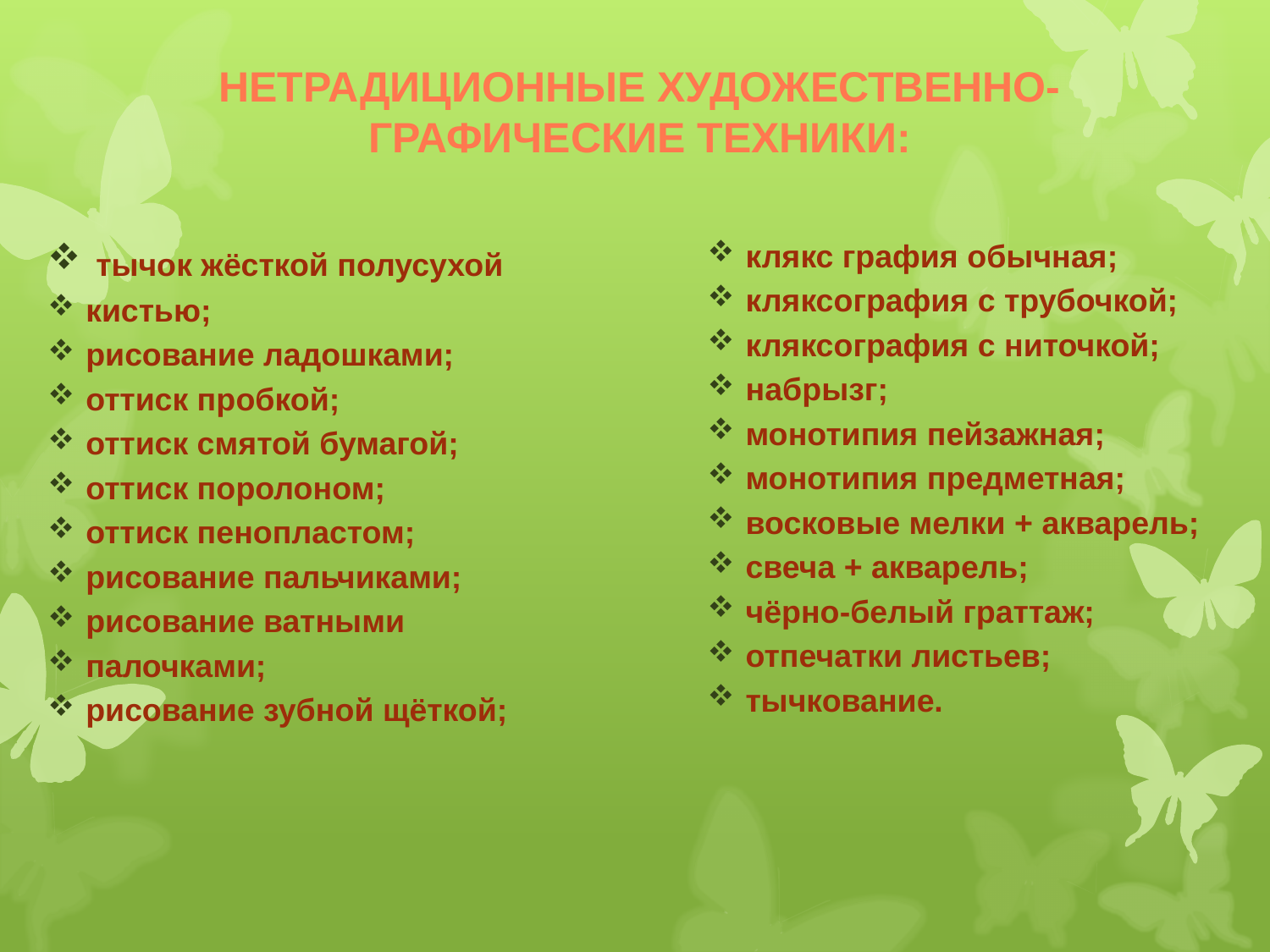

# Нетрадиционные художественно-графические техники:
 тычок жёсткой полусухой
кистью;
рисование ладошками;
оттиск пробкой;
оттиск смятой бумагой;
оттиск поролоном;
оттиск пенопластом;
рисование пальчиками;
рисование ватными
палочками;
рисование зубной щёткой;

клякс графия обычная;
кляксография с трубочкой;
кляксография с ниточкой;
набрызг;
монотипия пейзажная;
монотипия предметная;
восковые мелки + акварель;
свеча + акварель;
чёрно-белый граттаж;
отпечатки листьев;
тычкование.